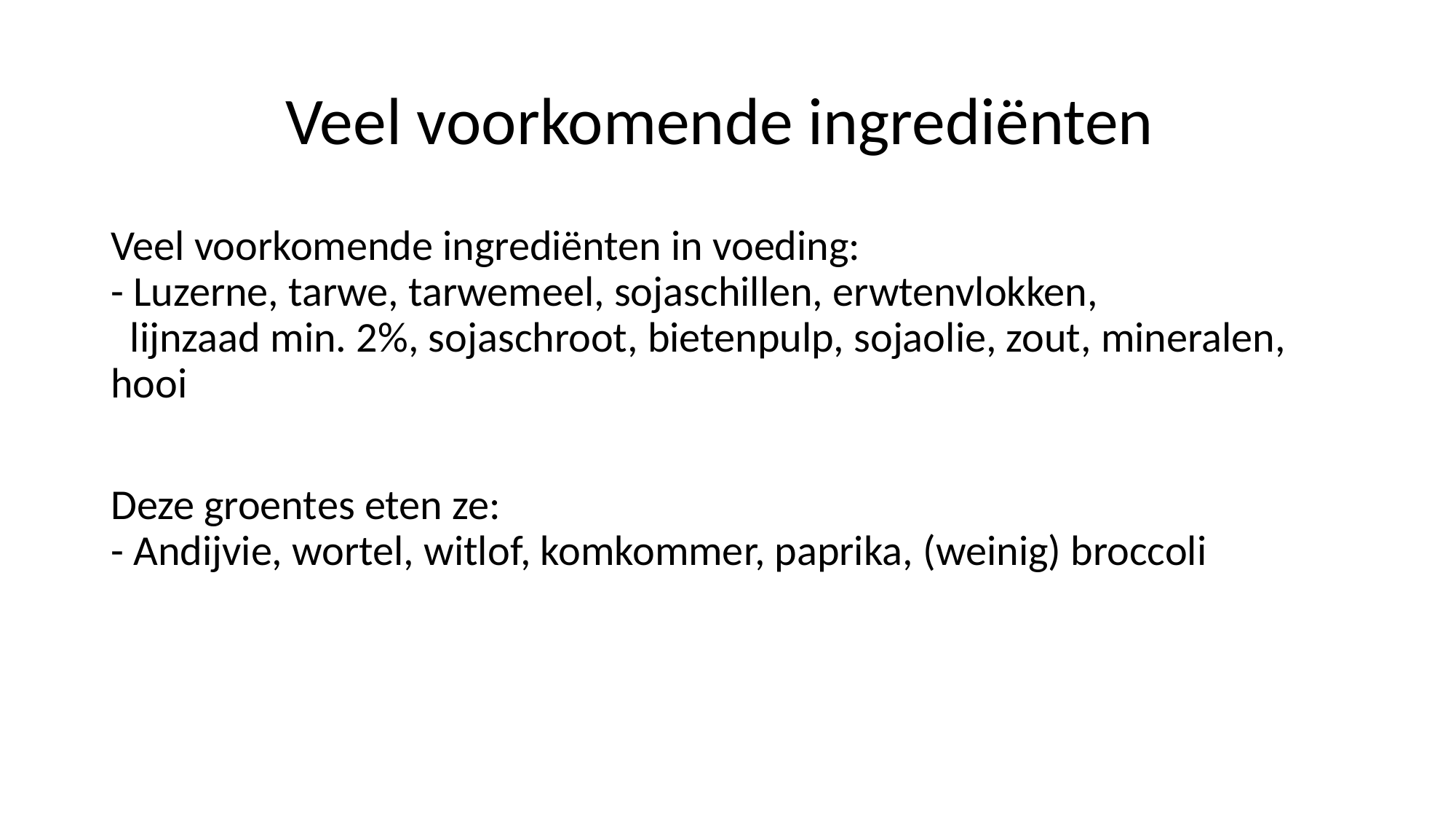

# Veel voorkomende ingrediënten
Veel voorkomende ingrediënten in voeding:
- Luzerne, tarwe, tarwemeel, sojaschillen, erwtenvlokken,
  lijnzaad min. 2%, sojaschroot, bietenpulp, sojaolie, zout, mineralen, hooi

Deze groentes eten ze:
- Andijvie, wortel, witlof, komkommer, paprika, (weinig) broccoli